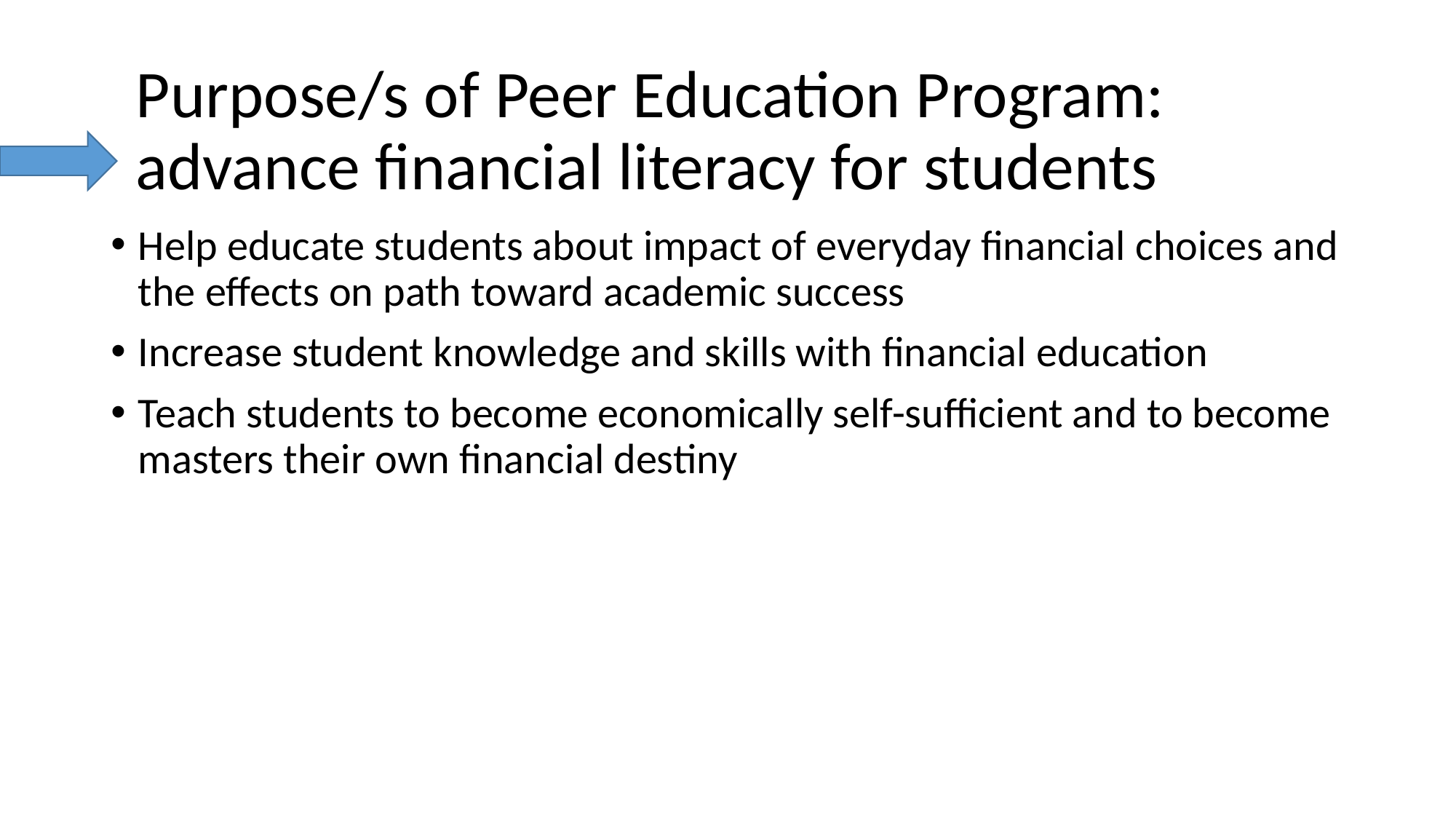

# Purpose/s of Peer Education Program: advance financial literacy for students

Help educate students about impact of everyday financial choices and the effects on path toward academic success
Increase student knowledge and skills with financial education
Teach students to become economically self-sufficient and to become masters their own financial destiny